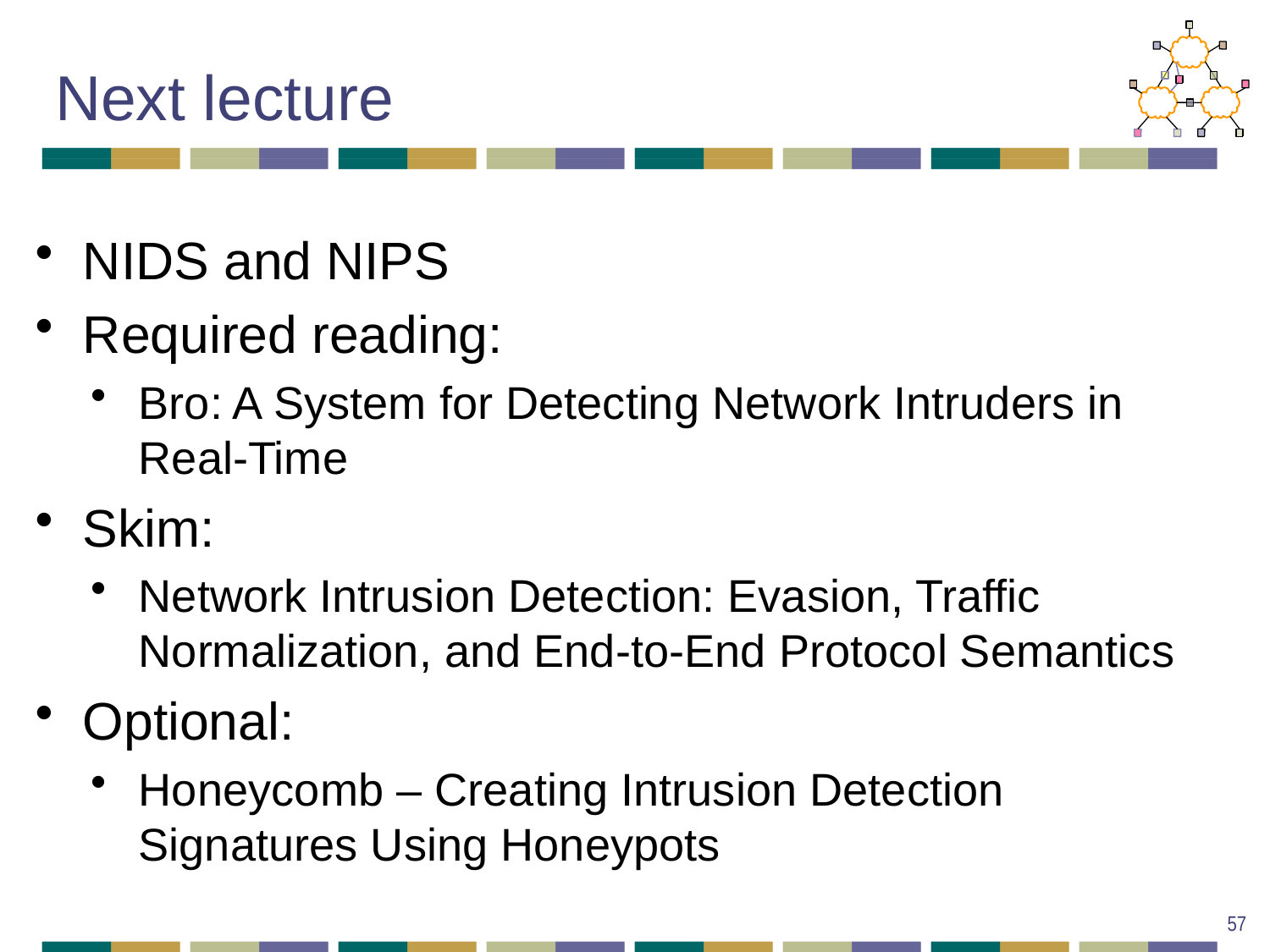

# Next lecture
NIDS and NIPS
Required reading:
Bro: A System for Detecting Network Intruders in Real-Time
Skim:
Network Intrusion Detection: Evasion, Traffic Normalization, and End-to-End Protocol Semantics
Optional:
Honeycomb – Creating Intrusion Detection Signatures Using Honeypots

57